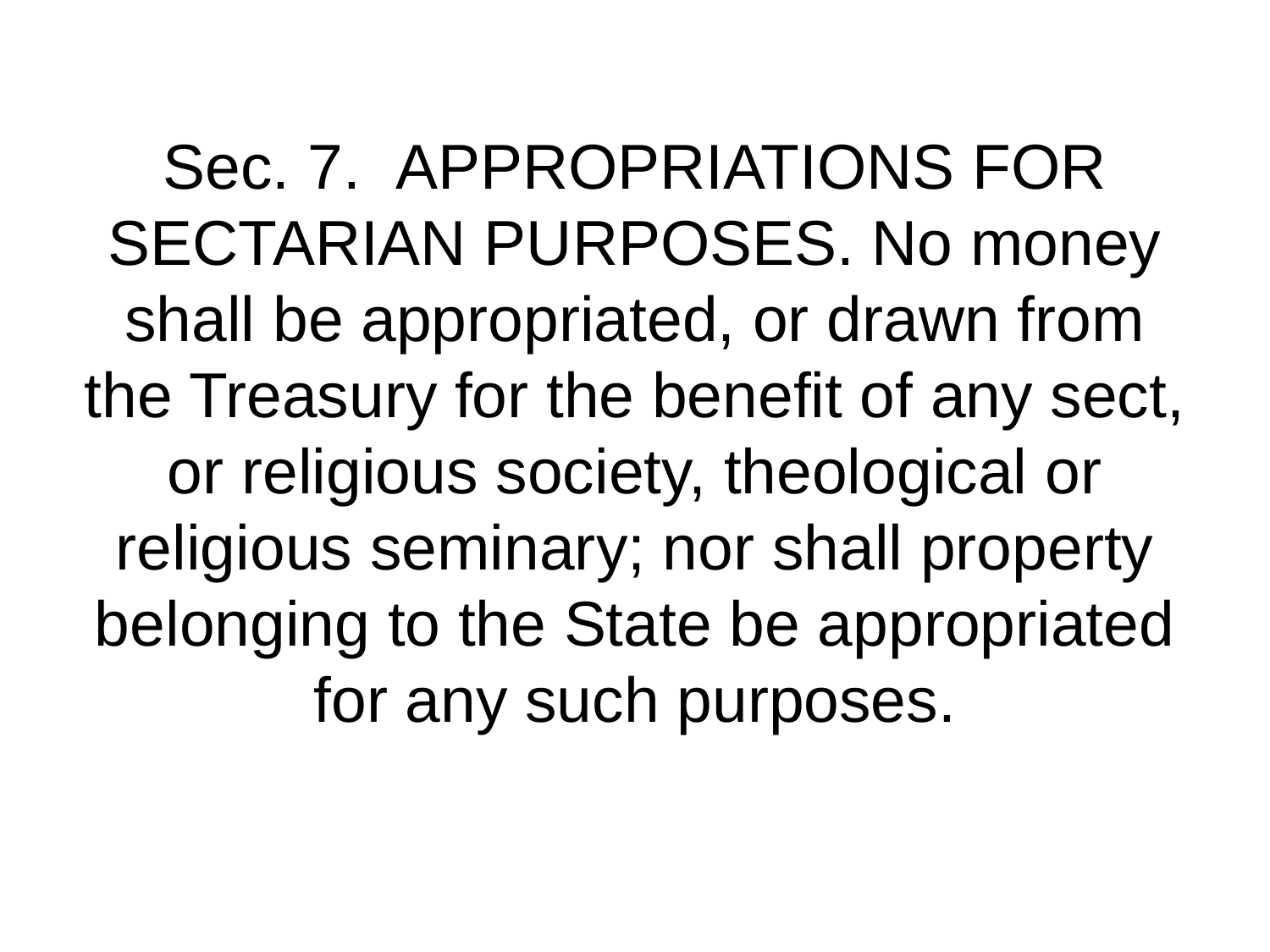

# Sec. 7.  APPROPRIATIONS FOR SECTARIAN PURPOSES. No money shall be appropriated, or drawn from the Treasury for the benefit of any sect, or religious society, theological or religious seminary; nor shall property belonging to the State be appropriated for any such purposes.